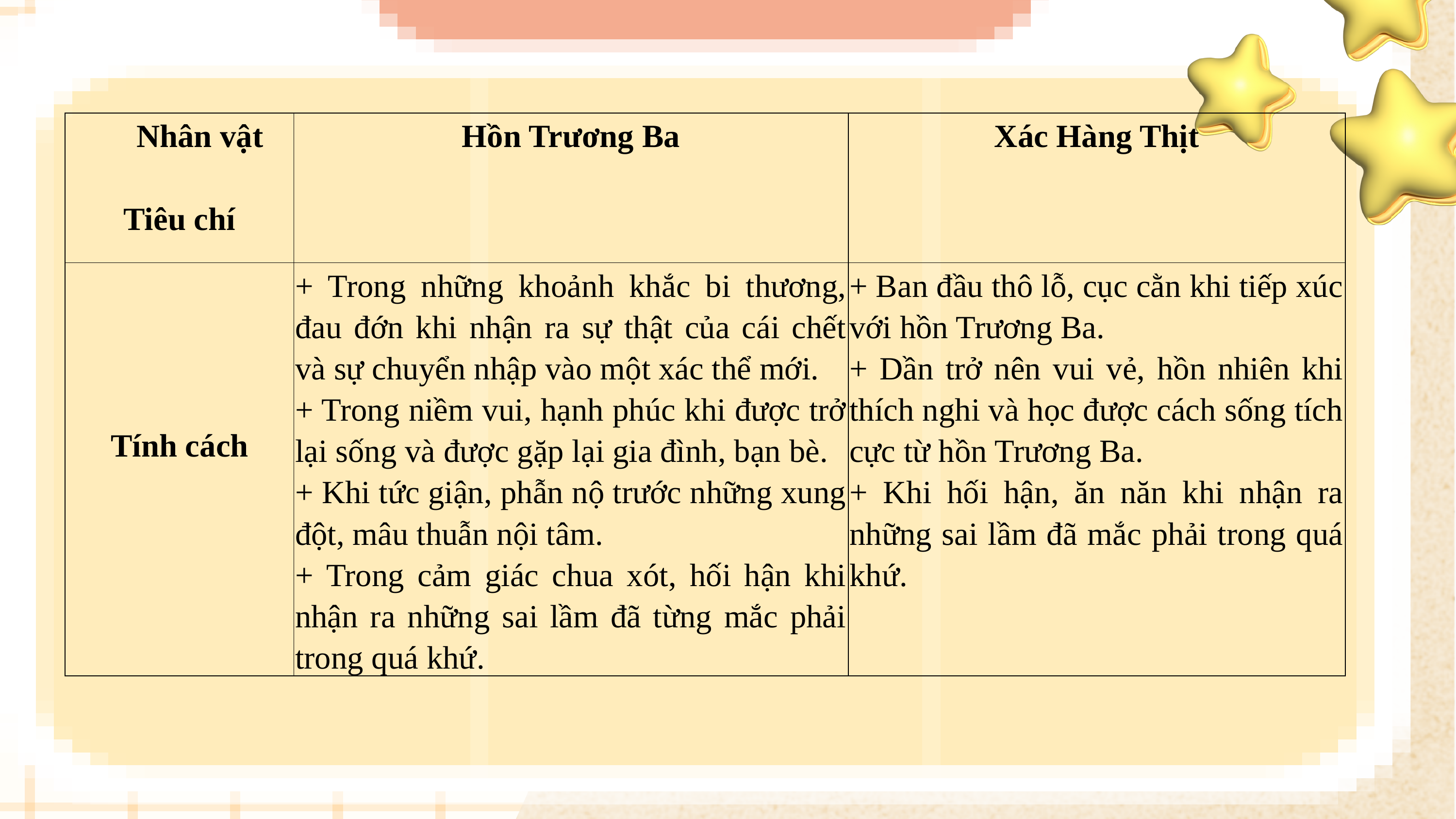

| Nhân vật   Tiêu chí | Hồn Trương Ba | Xác Hàng Thịt |
| --- | --- | --- |
| Tính cách | + Trong những khoảnh khắc bi thương, đau đớn khi nhận ra sự thật của cái chết và sự chuyển nhập vào một xác thể mới. + Trong niềm vui, hạnh phúc khi được trở lại sống và được gặp lại gia đình, bạn bè. + Khi tức giận, phẫn nộ trước những xung đột, mâu thuẫn nội tâm. + Trong cảm giác chua xót, hối hận khi nhận ra những sai lầm đã từng mắc phải trong quá khứ. | + Ban đầu thô lỗ, cục cằn khi tiếp xúc với hồn Trương Ba. + Dần trở nên vui vẻ, hồn nhiên khi thích nghi và học được cách sống tích cực từ hồn Trương Ba. + Khi hối hận, ăn năn khi nhận ra những sai lầm đã mắc phải trong quá khứ. |